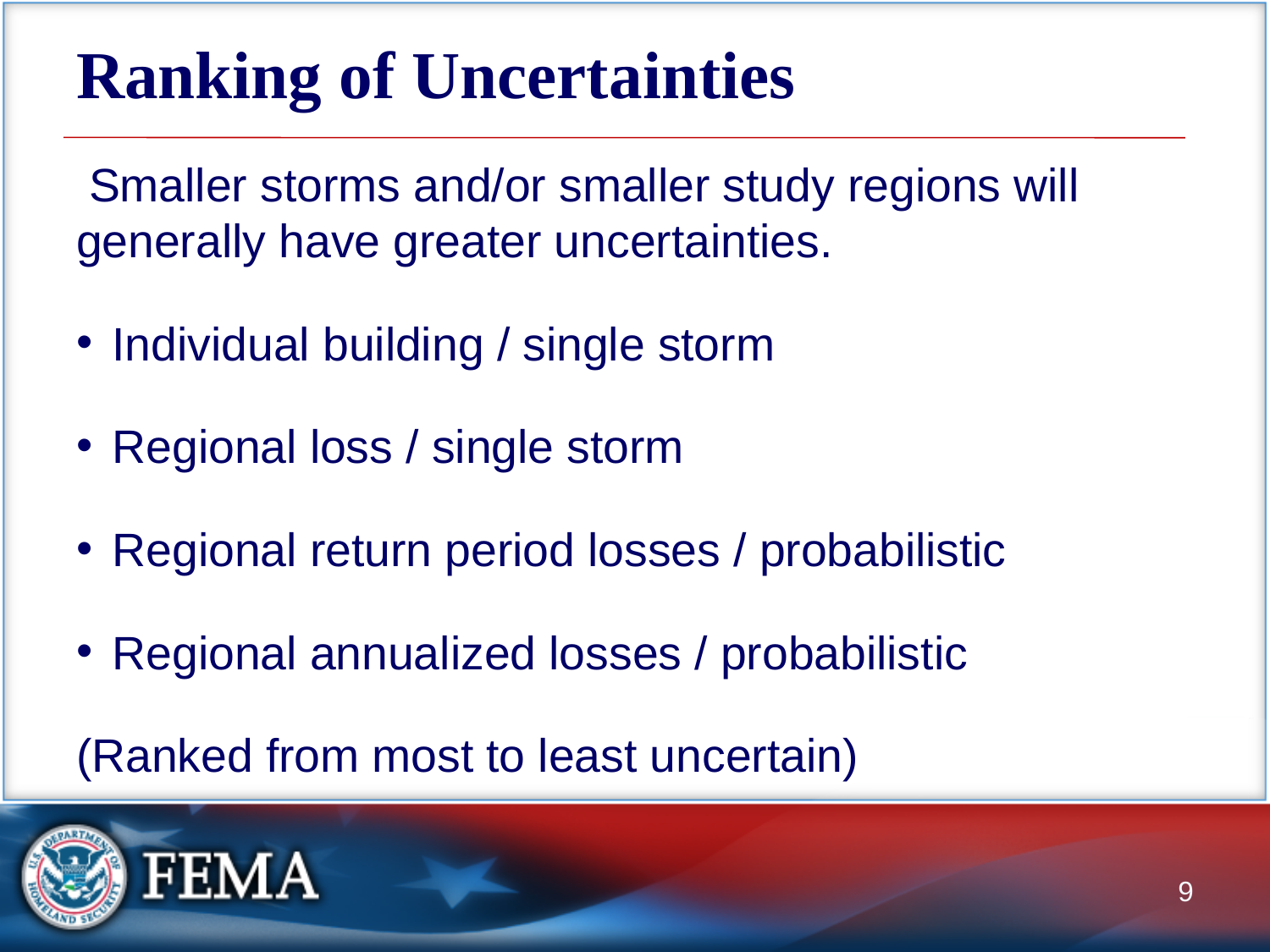

# Ranking of Uncertainties
 Smaller storms and/or smaller study regions will generally have greater uncertainties.
Individual building / single storm
Regional loss / single storm
Regional return period losses / probabilistic
Regional annualized losses / probabilistic
(Ranked from most to least uncertain)
9